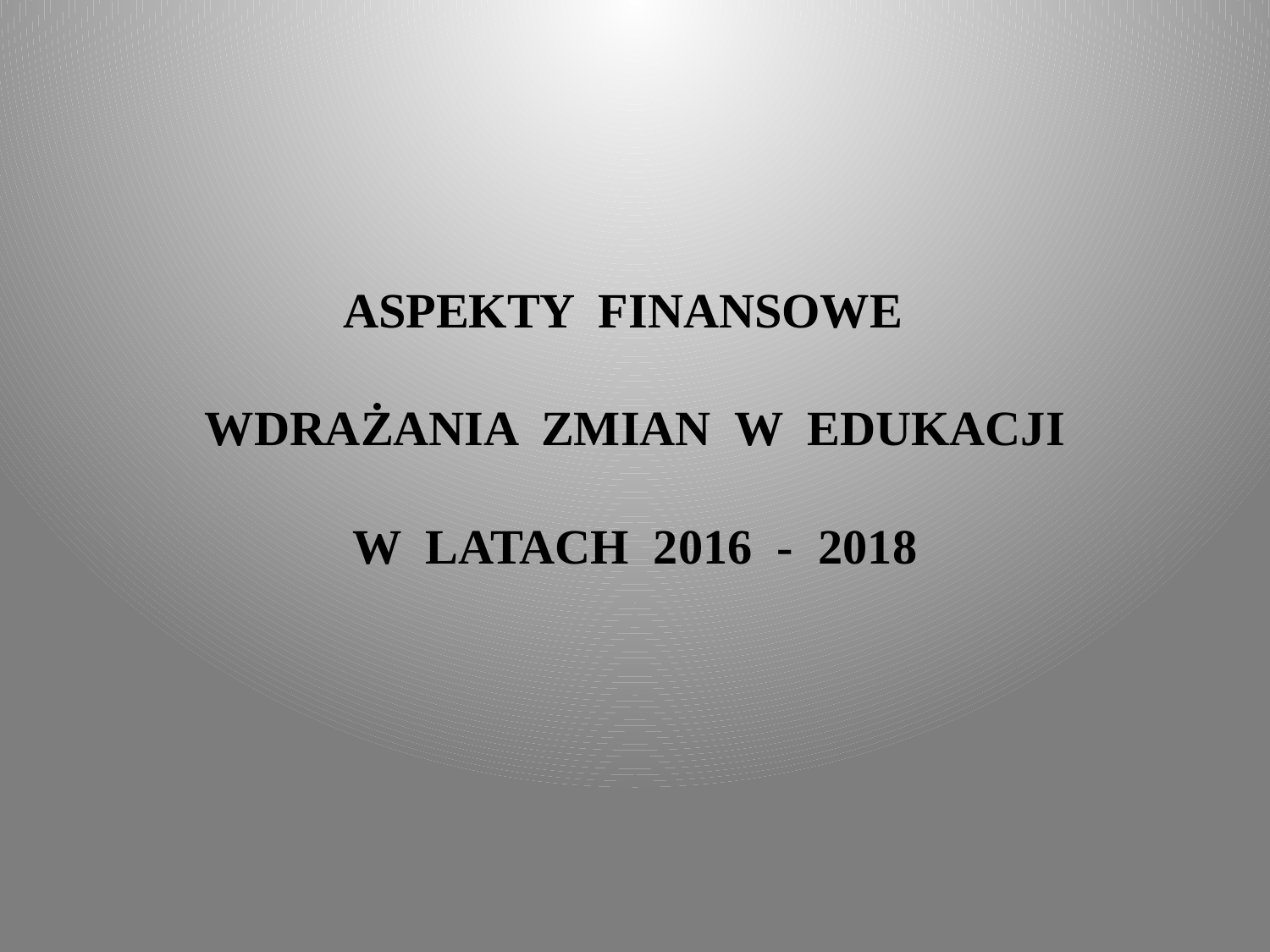

# ASPEKTY  FINANSOWE WDRAŻANIA  ZMIAN  W  EDUKACJI W  LATACH  2016  -  2018